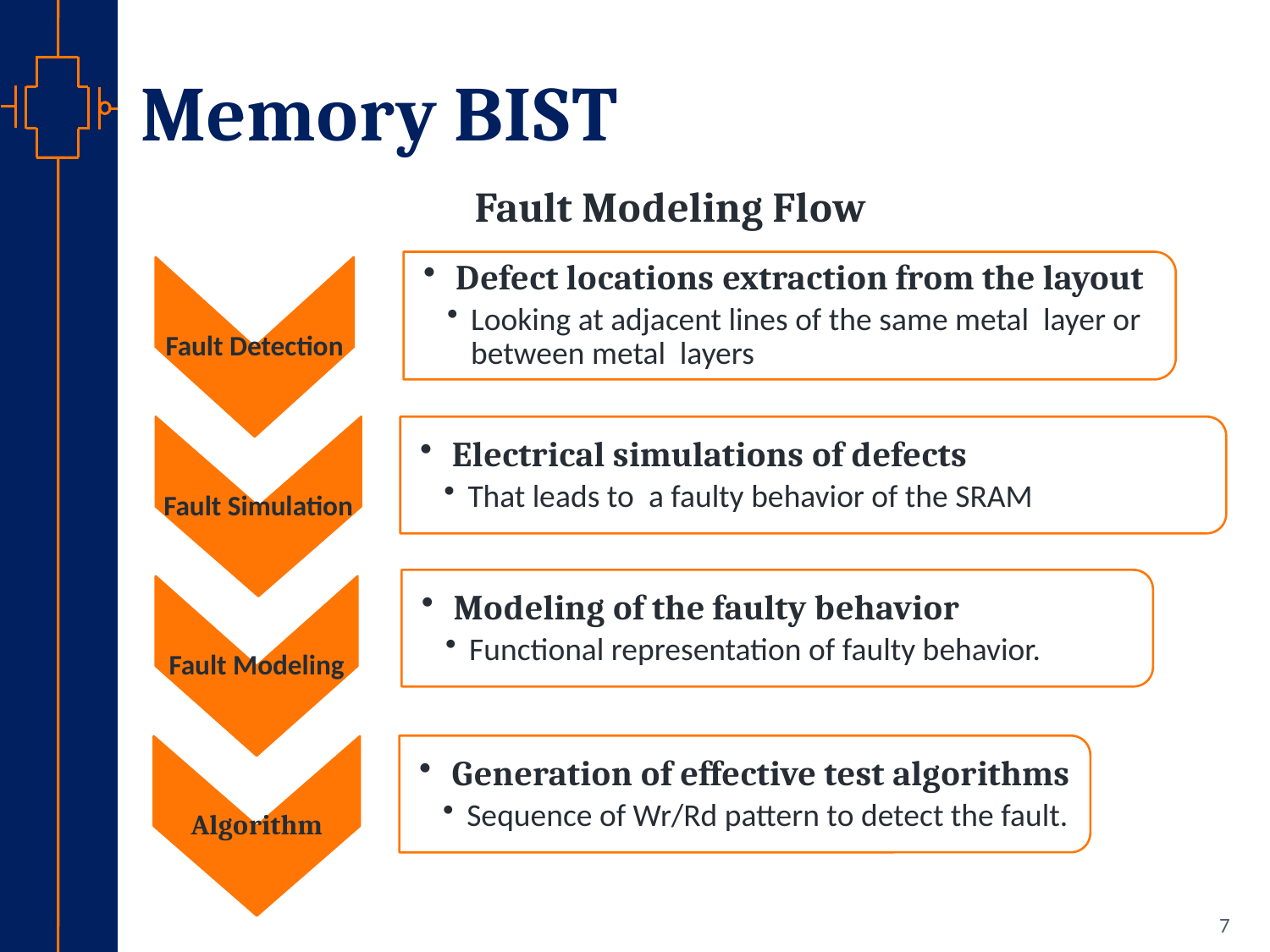

# Memory BIST
Fault Modeling Flow
Fault Detection
Defect locations extraction from the layout
Looking at adjacent lines of the same metal  layer or between metal  layers
Fault Simulation
Electrical simulations of defects
That leads to  a faulty behavior of the SRAM
Fault Modeling
Modeling of the faulty behavior
Functional representation of faulty behavior.
Algorithm
Generation of effective test algorithms
Sequence of Wr/Rd pattern to detect the fault.
7